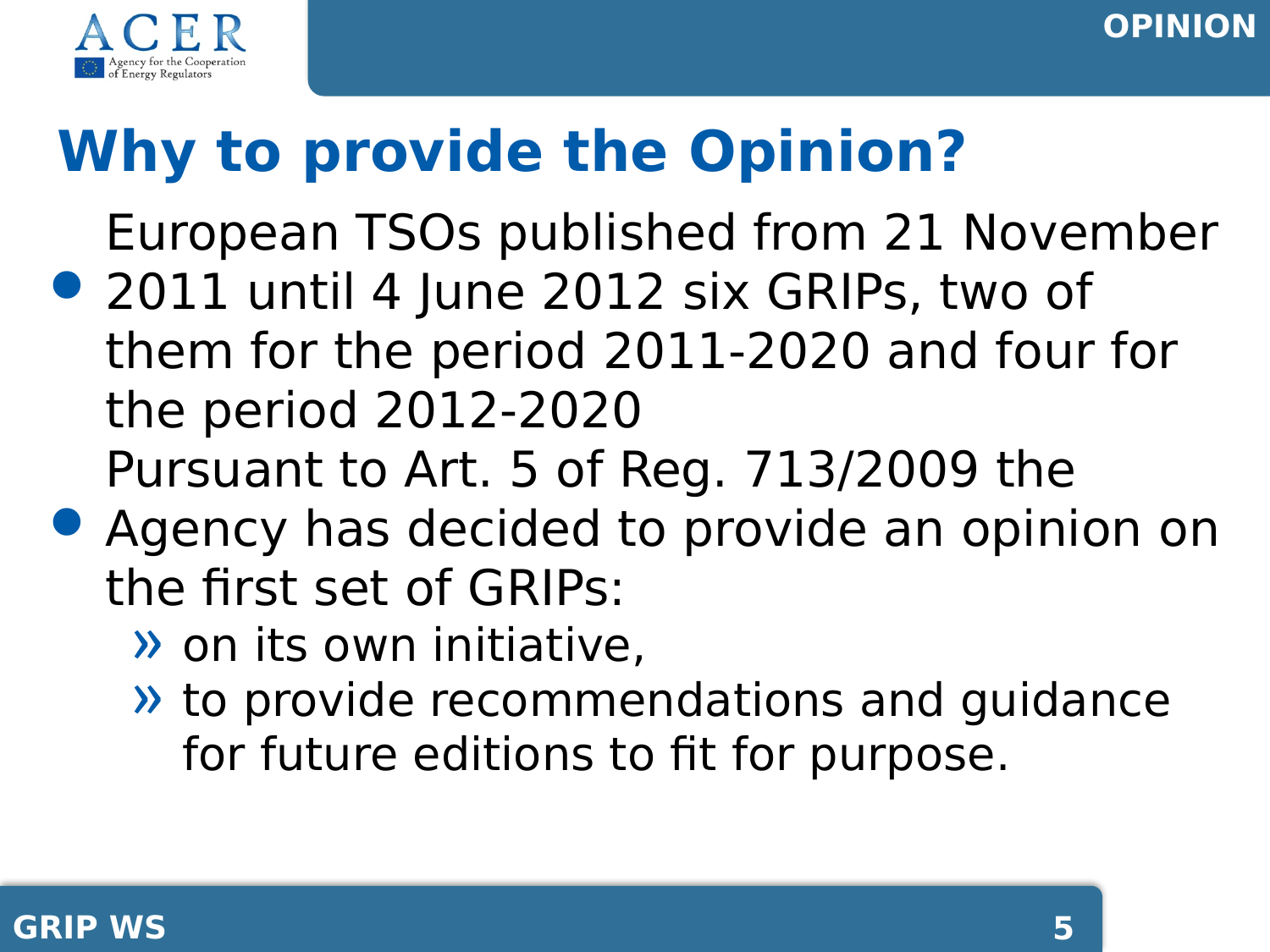

# Why to provide the Opinion?
European TSOs published from 21 November 2011 until 4 June 2012 six GRIPs, two of them for the period 2011-2020 and four for the period 2012-2020
Pursuant to Art. 5 of Reg. 713/2009 the Agency has decided to provide an opinion on the first set of GRIPs:
on its own initiative,
to provide recommendations and guidance for future editions to fit for purpose.